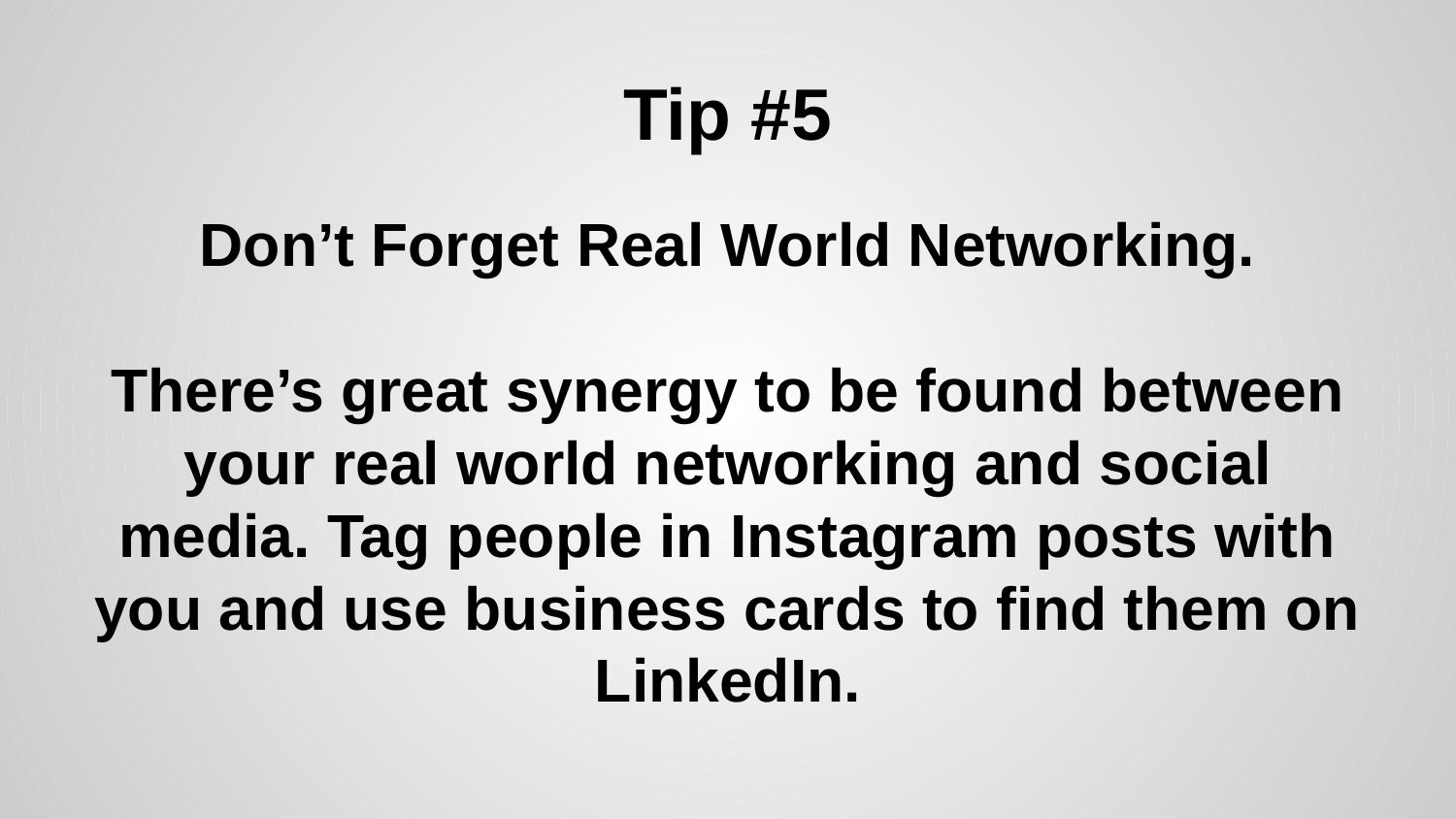

# Tip #5
Don’t Forget Real World Networking.

There’s great synergy to be found between your real world networking and social media. Tag people in Instagram posts with you and use business cards to find them on LinkedIn.